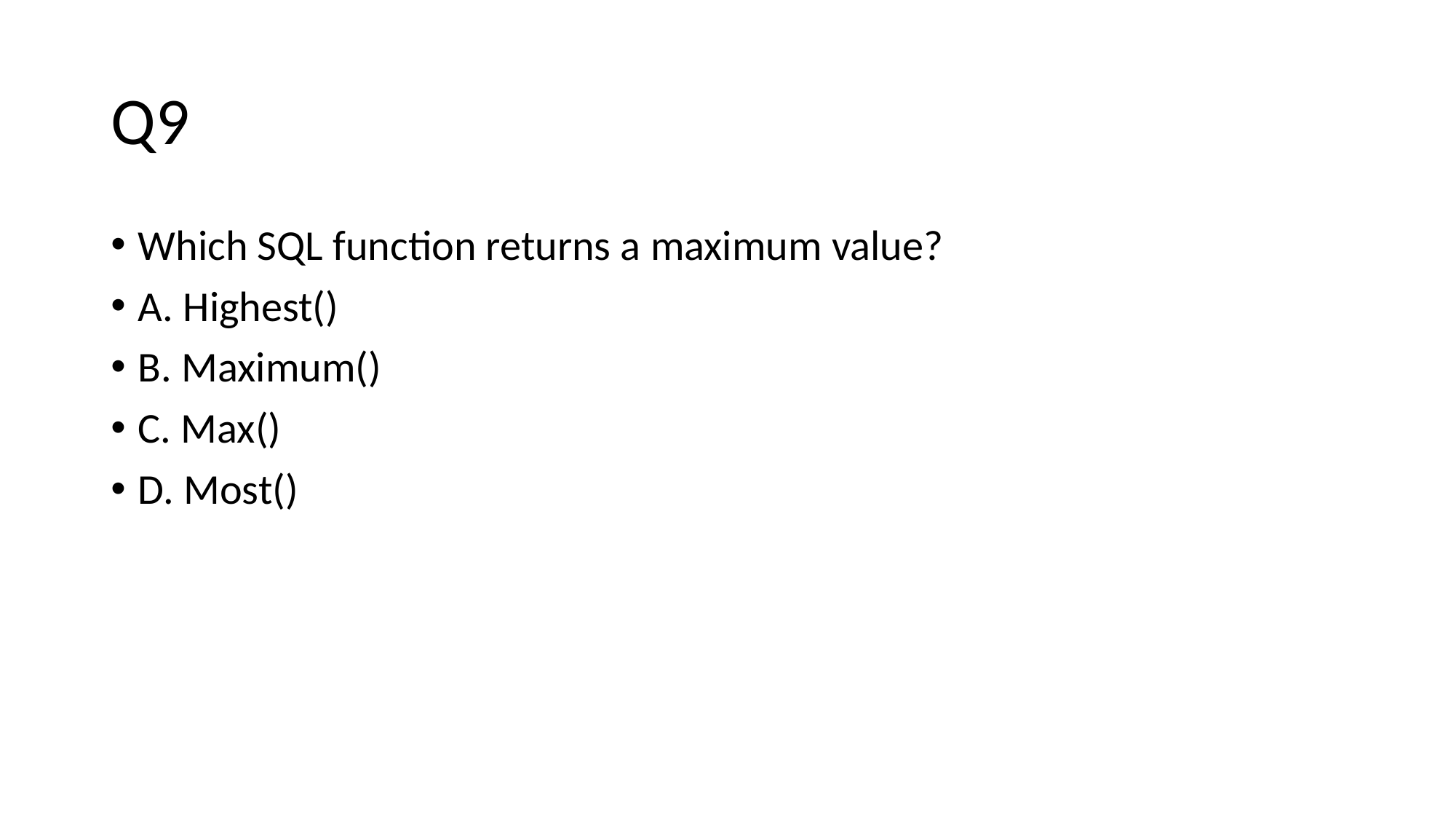

# Q9
Which SQL function returns a maximum value?
A. Highest()
B. Maximum()
C. Max()
D. Most()